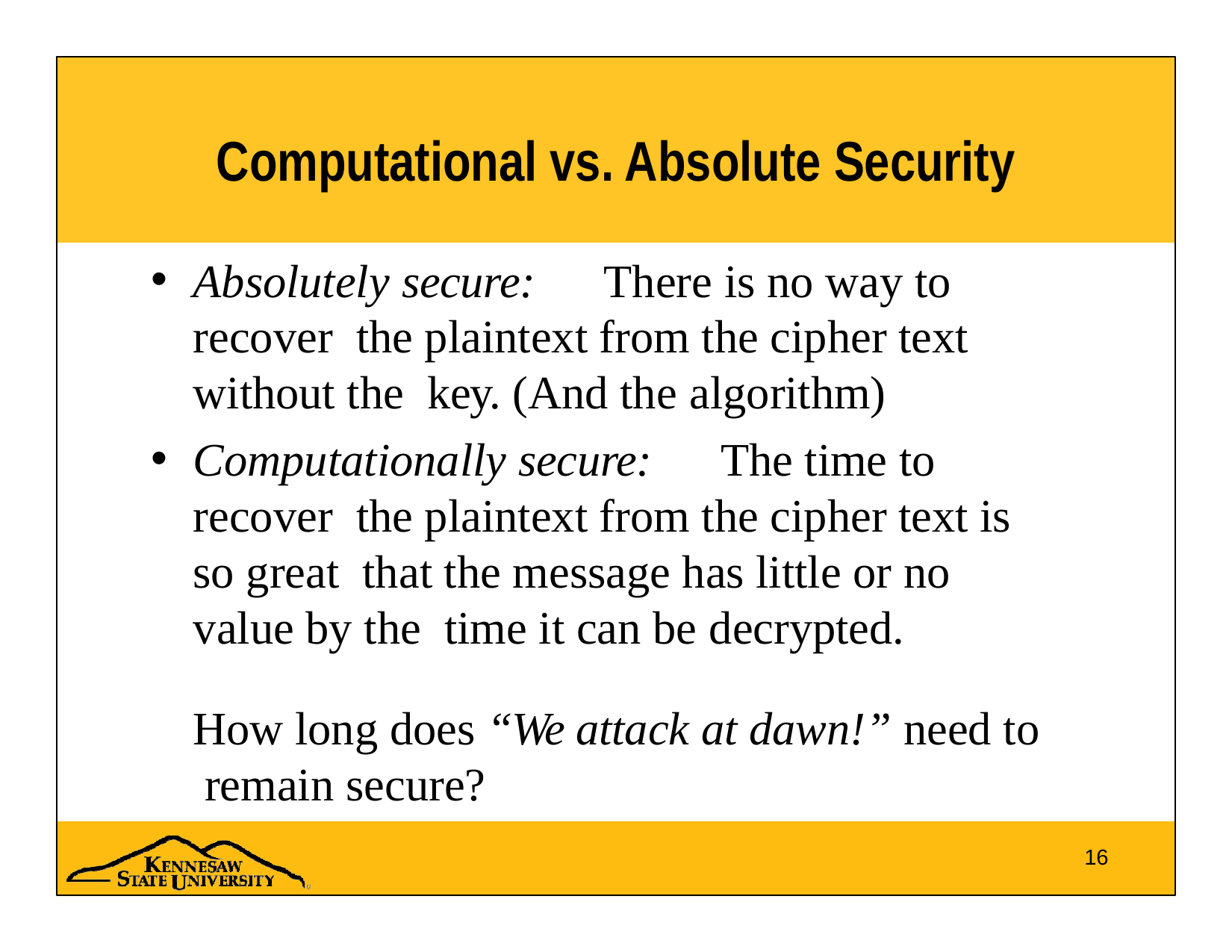

# Computational vs. Absolute Security
Absolutely secure:	There is no way to recover  the plaintext from the cipher text without the  key. (And the algorithm)
Computationally secure:	The time to recover  the plaintext from the cipher text is so great  that the message has little or no value by the  time it can be decrypted.
How long does “We attack at dawn!” need to  remain secure?

16